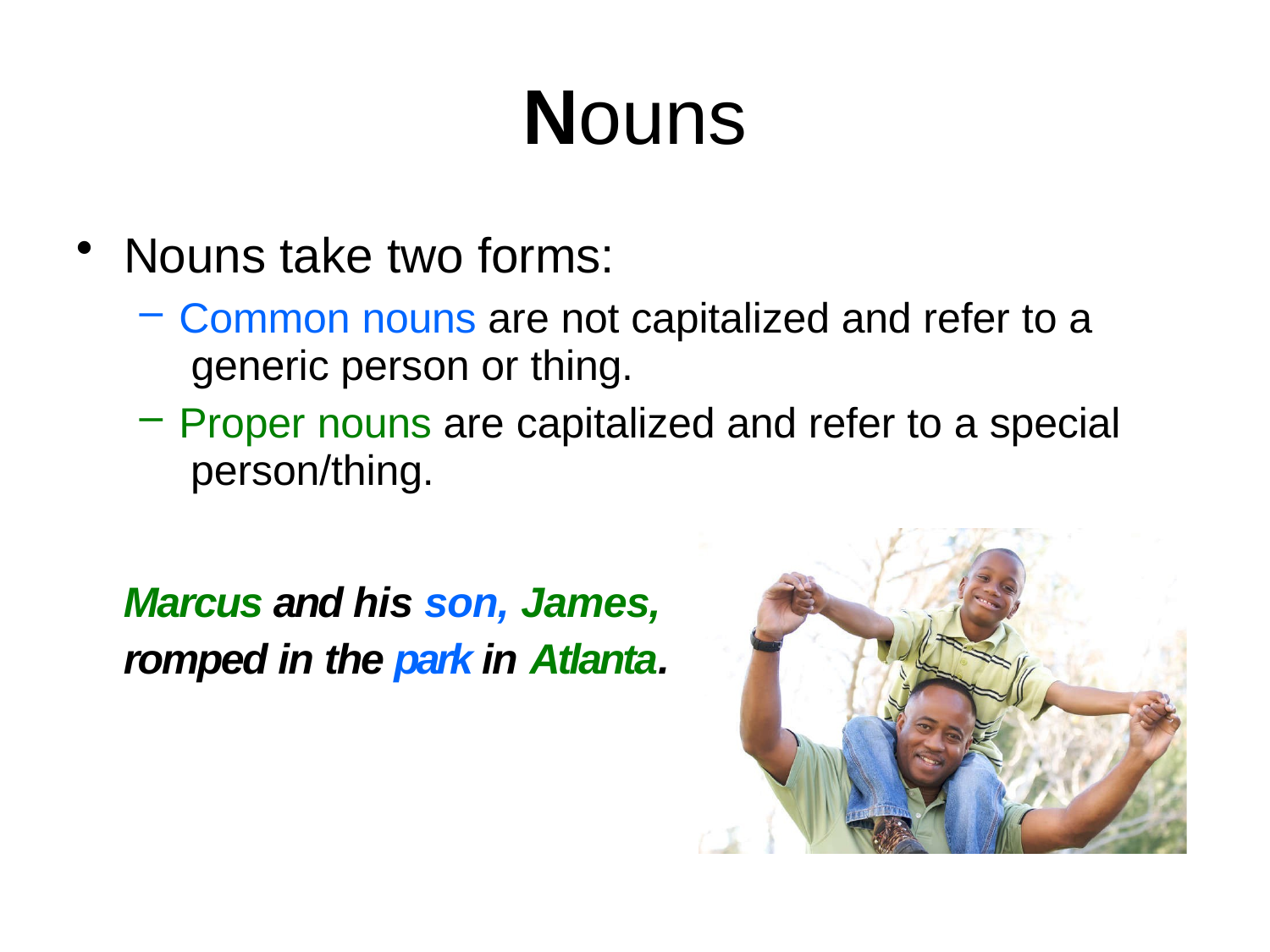

# Nouns
Nouns take two forms:
Common nouns are not capitalized and refer to a  generic person or thing.
Proper nouns are capitalized and refer to a special  person/thing.

Marcus and his son, James,  romped in the park in Atlanta.